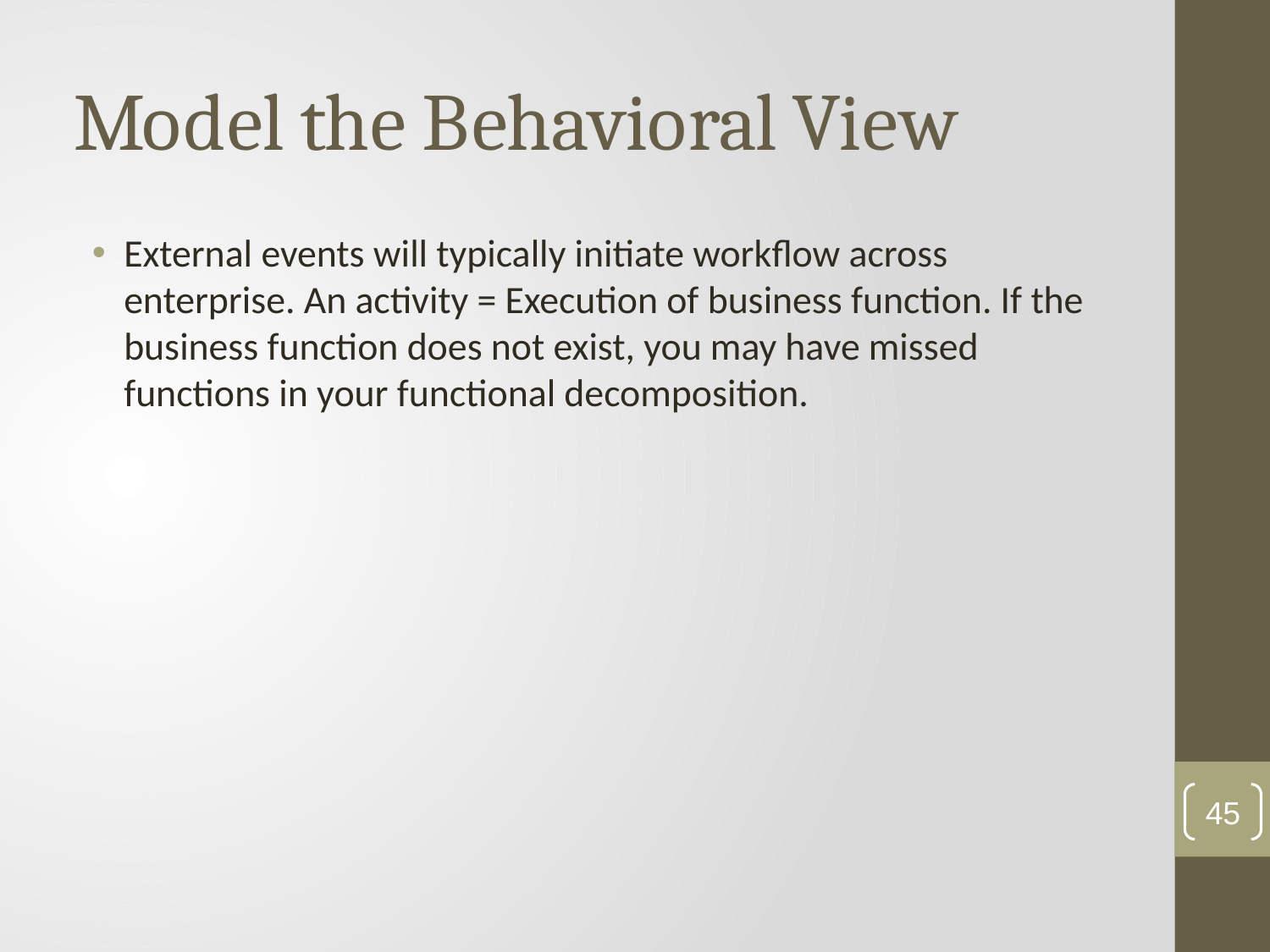

# Model the Behavioral View
External events will typically initiate workflow across enterprise. An activity = Execution of business function. If the business function does not exist, you may have missed functions in your functional decomposition.
45